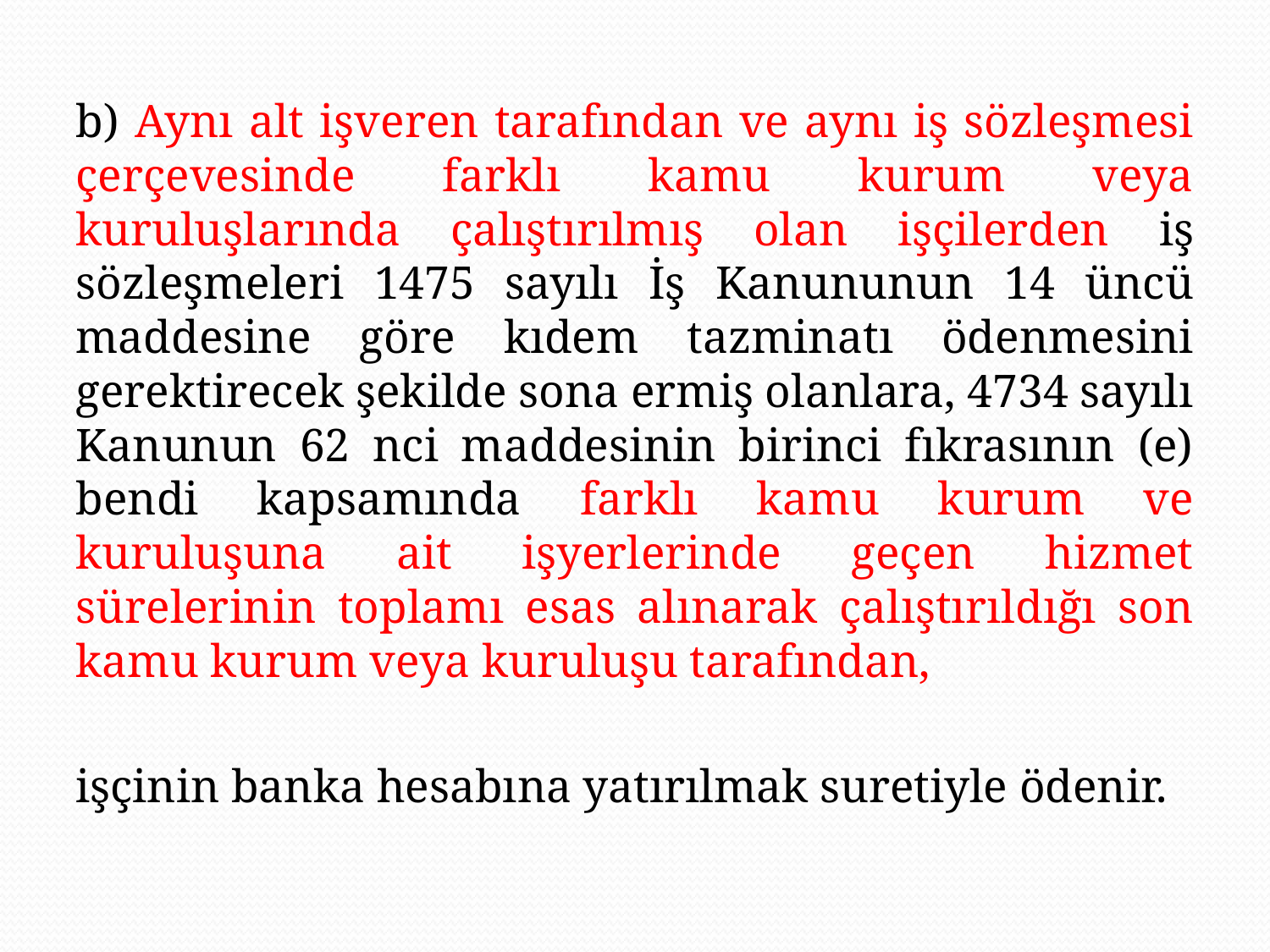

b) Aynı alt işveren tarafından ve aynı iş sözleşmesi çerçevesinde farklı kamu kurum veya kuruluşlarında çalıştırılmış olan işçilerden iş sözleşmeleri 1475 sayılı İş Kanununun 14 üncü maddesine göre kıdem tazminatı ödenmesini gerektirecek şekilde sona ermiş olanlara, 4734 sayılı Kanunun 62 nci maddesinin birinci fıkrasının (e) bendi kapsamında farklı kamu kurum ve kuruluşuna ait işyerlerinde geçen hizmet sürelerinin toplamı esas alınarak çalıştırıldığı son kamu kurum veya kuruluşu tarafından,

işçinin banka hesabına yatırılmak suretiyle ödenir.